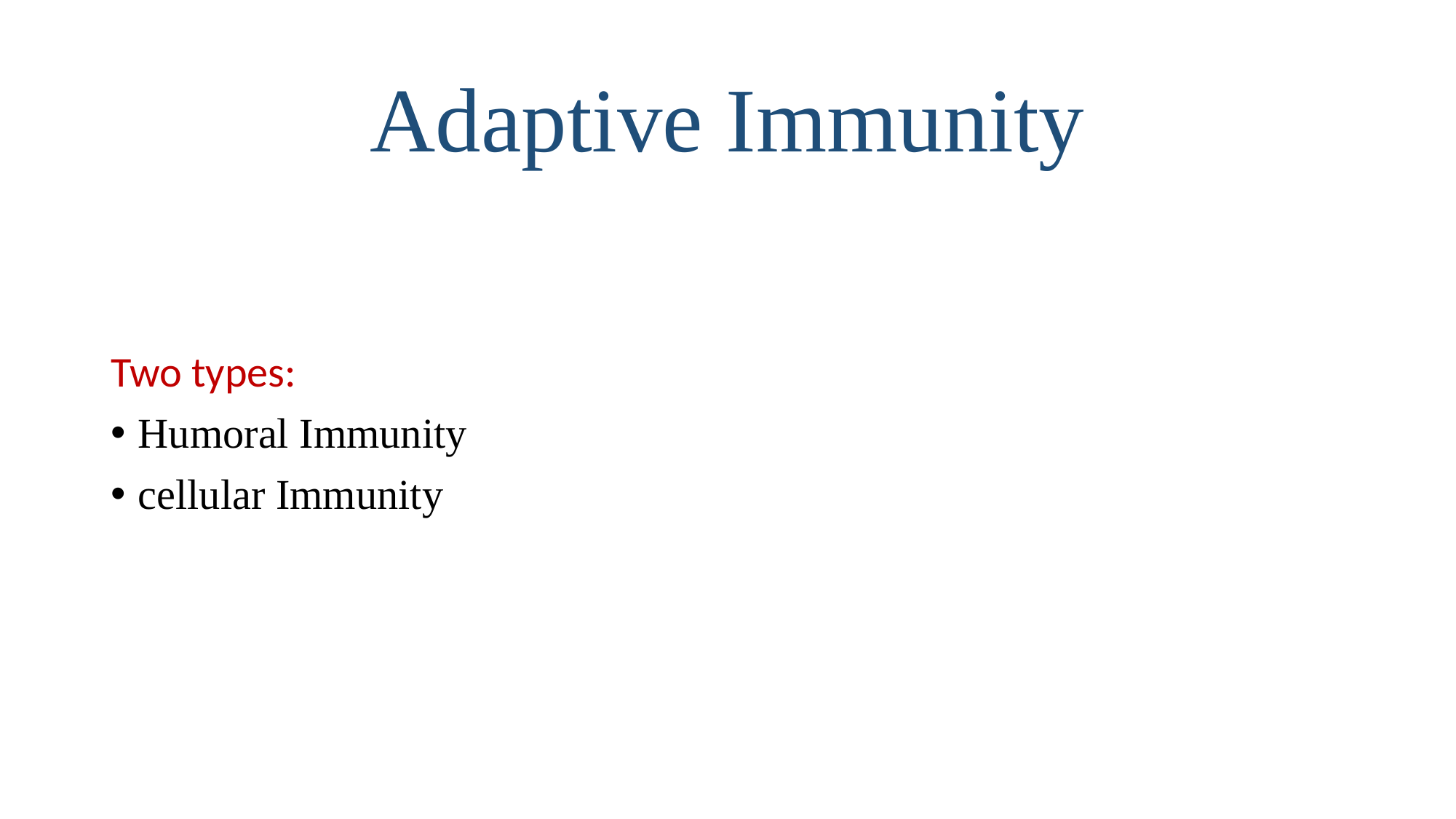

# Adaptive Immunity

Two types:
Humoral Immunity
cellular Immunity